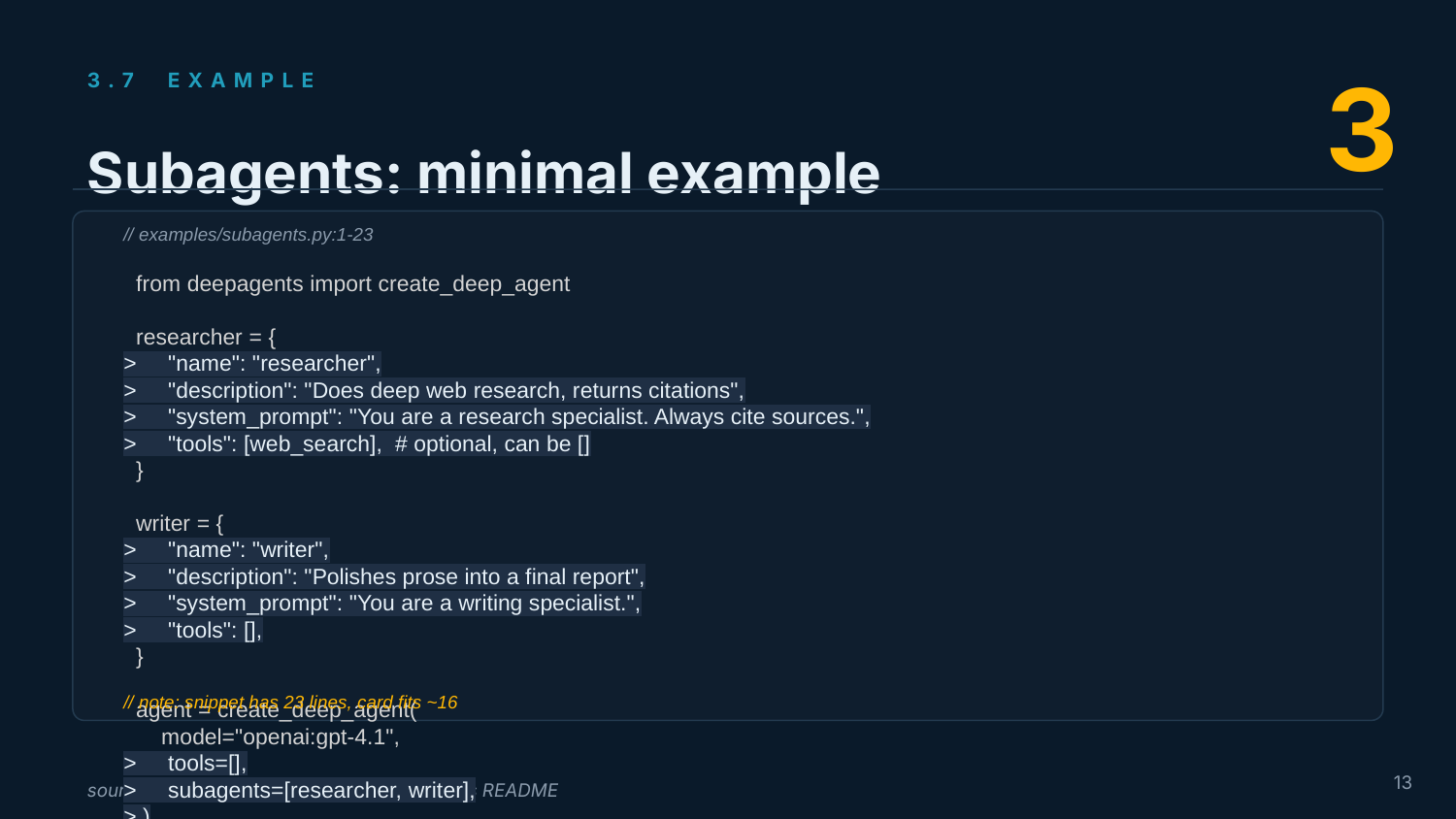

3
3.7  EXAMPLE
Subagents: minimal example

// examples/subagents.py:1-23
  from deepagents import create_deep_agent

  researcher = {
>     "name": "researcher",
>     "description": "Does deep web research, returns citations",
>     "system_prompt": "You are a research specialist. Always cite sources.",
>     "tools": [web_search],  # optional, can be []
  }

  writer = {
>     "name": "writer",
>     "description": "Polishes prose into a final report",
>     "system_prompt": "You are a writing specialist.",
>     "tools": [],
  }

  agent = create_deep_agent(
      model="openai:gpt-4.1",
>     tools=[],
>     subagents=[researcher, writer],
> )
>
  agent.invoke({"messages": "Research quantum computing and write a 200-word summary."})

// note: snippet has 23 lines, card fits ~16
13
source: github.com/langchain-ai/deepagents README